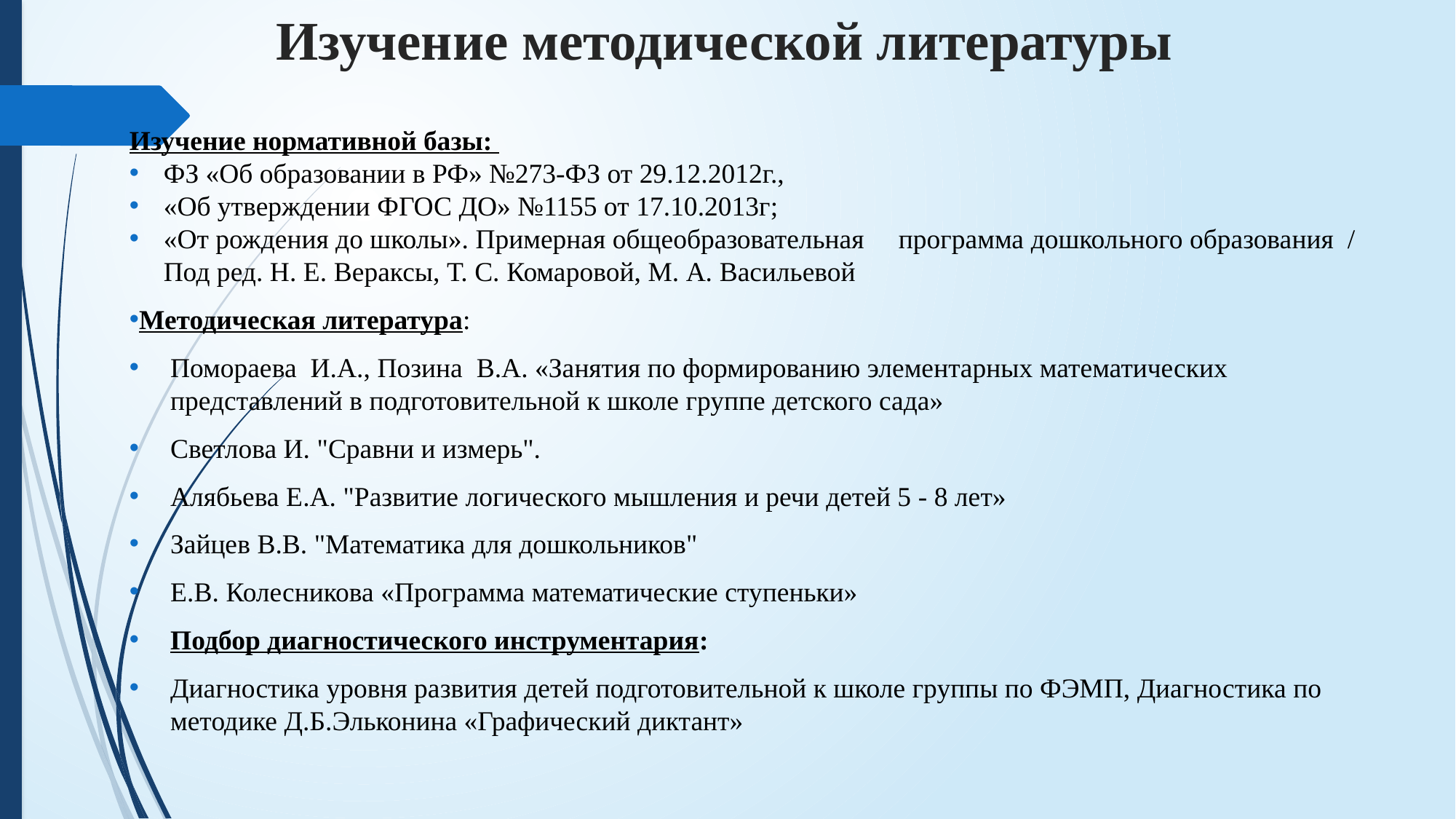

# Изучение методической литературы
Изучение нормативной базы:
ФЗ «Об образовании в РФ» №273-ФЗ от 29.12.2012г.,
«Об утверждении ФГОС ДО» №1155 от 17.10.2013г;
«От рождения до школы». Примерная общеобразовательная     программа дошкольного образования  / Под ред. Н. Е. Вераксы, Т. С. Комаровой, М. А. Васильевой
Методическая литература:
Помораева  И.А., Позина  В.А. «Занятия по формированию элементарных математических представлений в подготовительной к школе группе детского сада»
Светлова И. "Сравни и измерь".
Алябьева Е.А. "Развитие логического мышления и речи детей 5 - 8 лет»
Зайцев В.В. "Математика для дошкольников"
Е.В. Колесникова «Программа математические ступеньки»
Подбор диагностического инструментария:
Диагностика уровня развития детей подготовительной к школе группы по ФЭМП, Диагностика по методике Д.Б.Эльконина «Графический диктант»